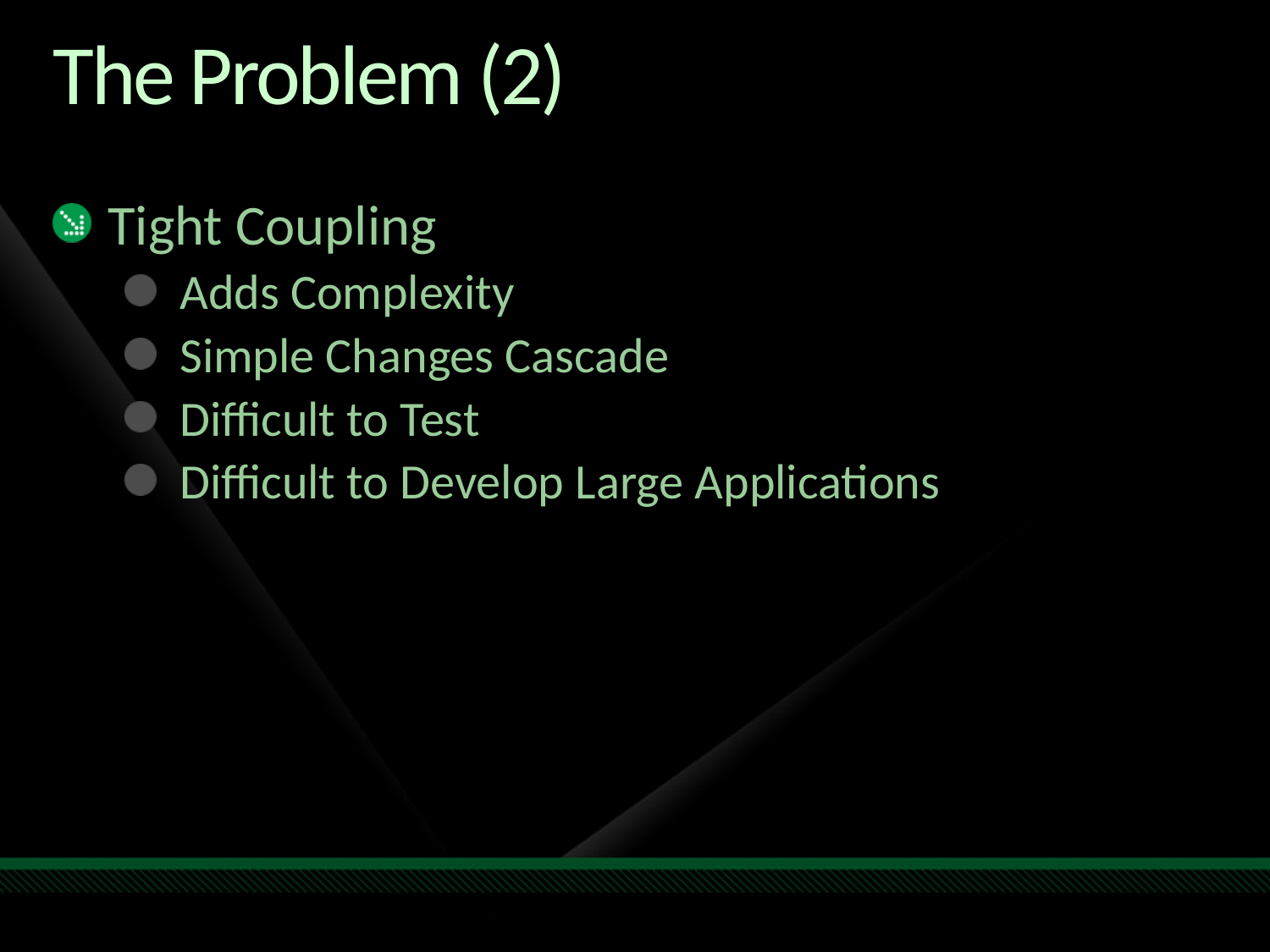

# The Problem (2)
Tight Coupling
Adds Complexity
Simple Changes Cascade
Difficult to Test
Difficult to Develop Large Applications